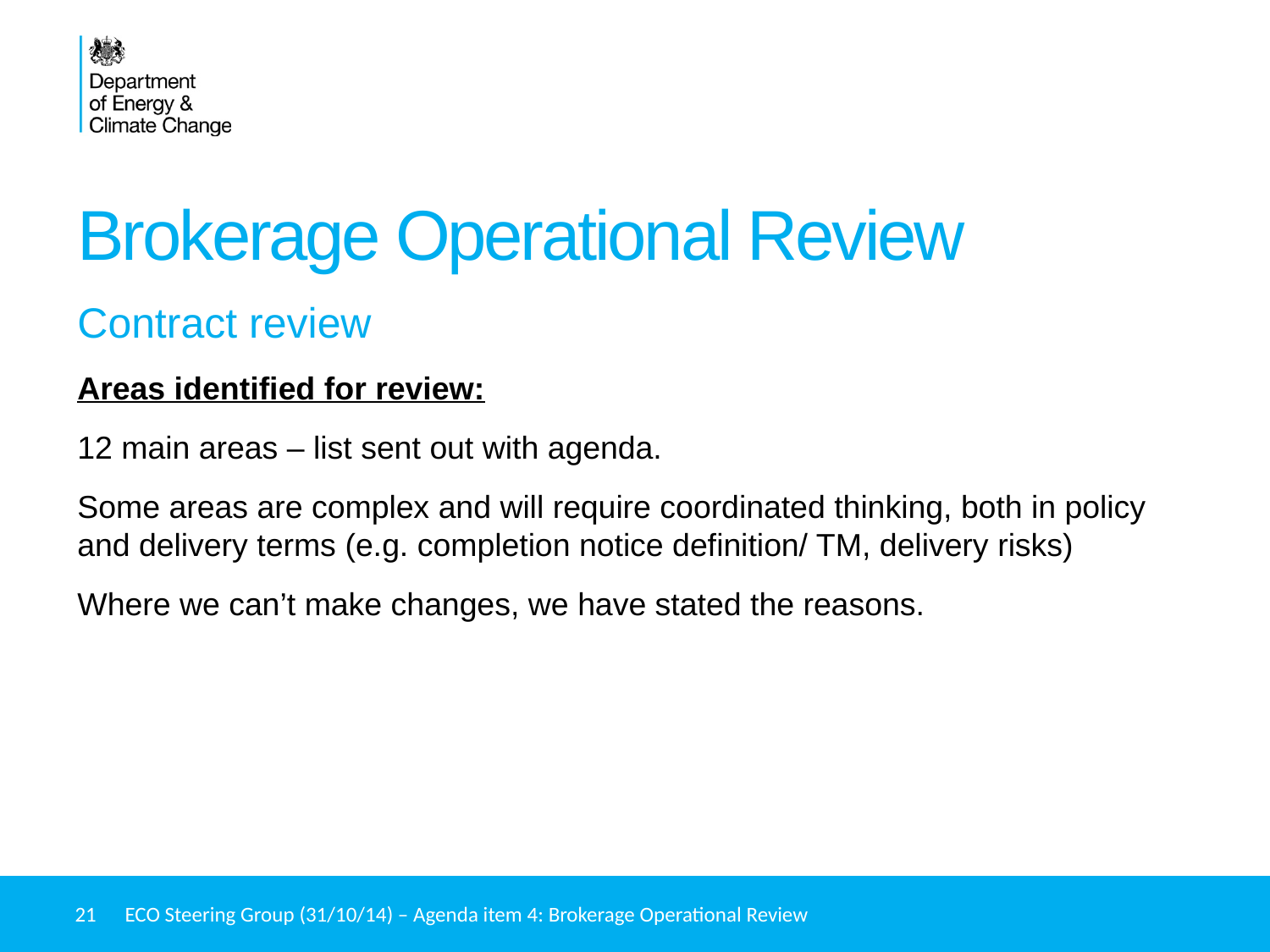

# Brokerage Operational Review
Contract review
Areas identified for review:
12 main areas – list sent out with agenda.
Some areas are complex and will require coordinated thinking, both in policy and delivery terms (e.g. completion notice definition/ TM, delivery risks)
Where we can’t make changes, we have stated the reasons.
21
ECO Steering Group (31/10/14) – Agenda item 4: Brokerage Operational Review